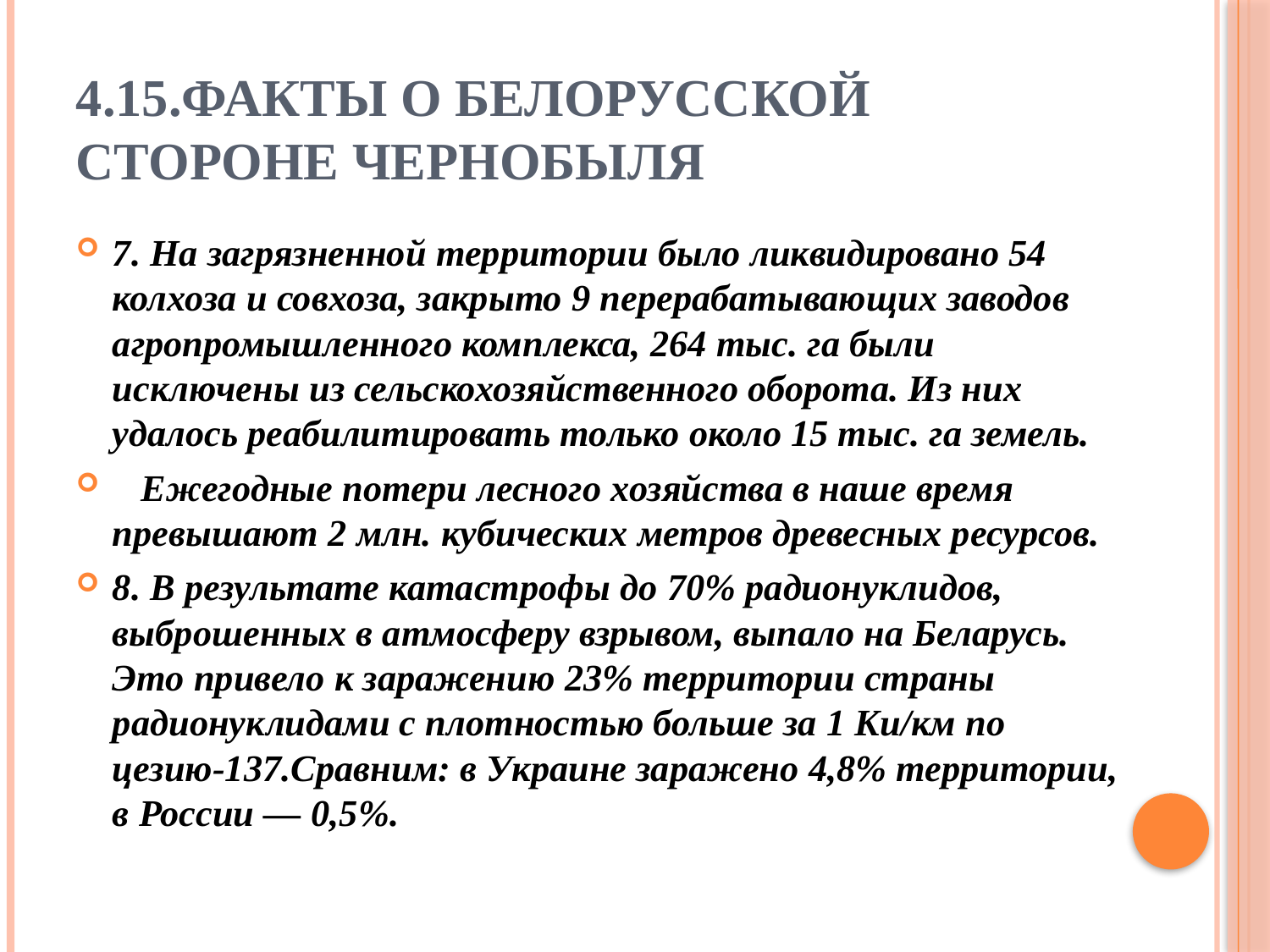

# 4.15.факты о белорусской стороне Чернобыля
7. На загрязненной территории было ликвидировано 54 колхоза и совхоза, закрыто 9 перерабатывающих заводов агропромышленного комплекса, 264 тыс. га были исключены из сельскохозяйственного оборота. Из них удалось реабилитировать только около 15 тыс. га земель.
   Ежегодные потери лесного хозяйства в наше время превышают 2 млн. кубических метров древесных ресурсов.
8. В результате катастрофы до 70% радионуклидов, выброшенных в атмосферу взрывом, выпало на Беларусь. Это привело к заражению 23% территории страны радионуклидами с плотностью больше за 1 Kи/км по цезию-137.Сравним: в Украине заражено 4,8% территории, в России — 0,5%.